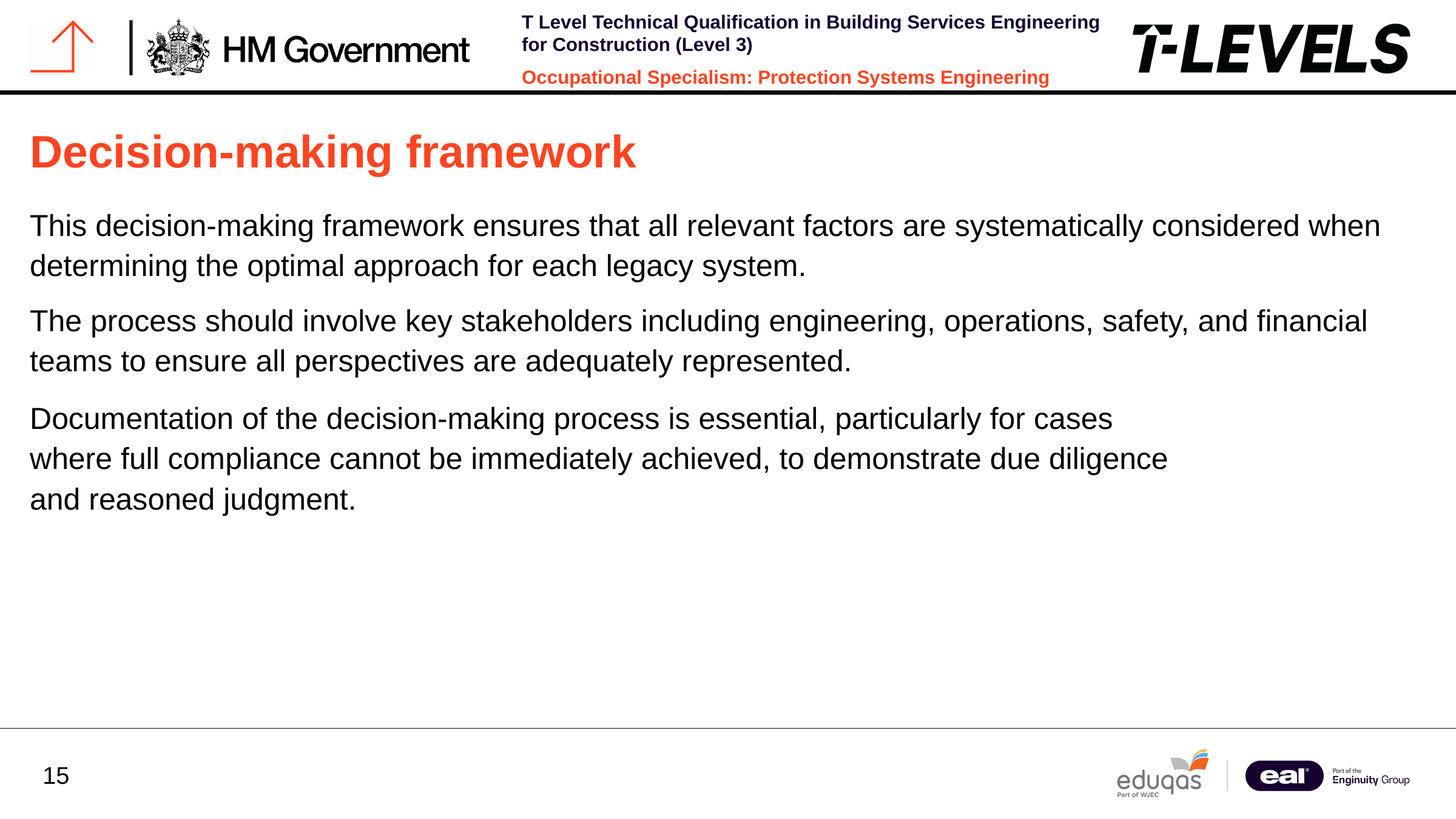

Decision-making framework
This decision-making framework ensures that all relevant factors are systematically considered when determining the optimal approach for each legacy system.
The process should involve key stakeholders including engineering, operations, safety, and financial teams to ensure all perspectives are adequately represented.
Documentation of the decision-making process is essential, particularly for cases where full compliance cannot be immediately achieved, to demonstrate due diligence and reasoned judgment.